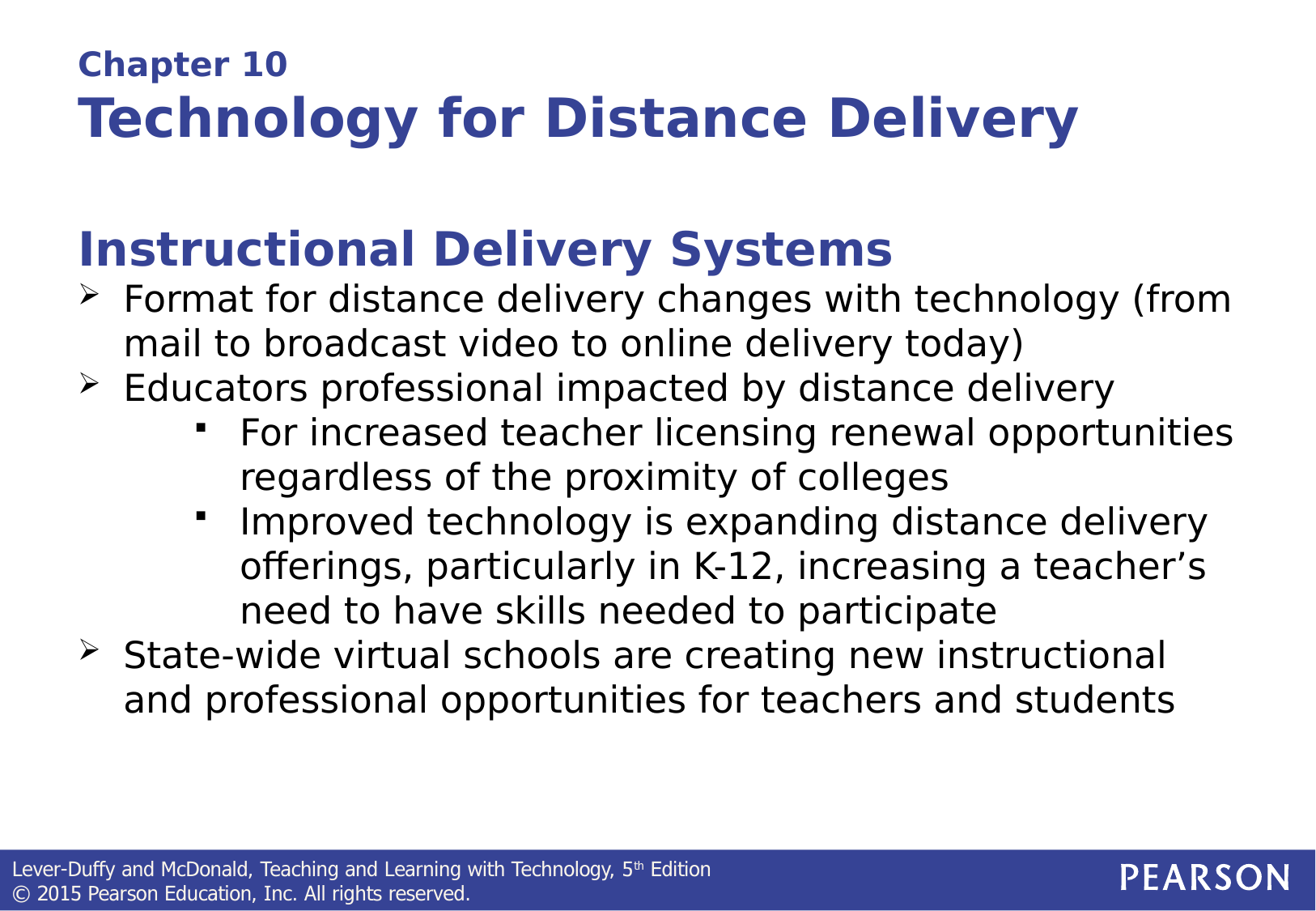

# Chapter 10 Technology for Distance Delivery
Instructional Delivery Systems
Format for distance delivery changes with technology (from mail to broadcast video to online delivery today)
Educators professional impacted by distance delivery
For increased teacher licensing renewal opportunities regardless of the proximity of colleges
Improved technology is expanding distance delivery offerings, particularly in K-12, increasing a teacher’s need to have skills needed to participate
State-wide virtual schools are creating new instructional and professional opportunities for teachers and students